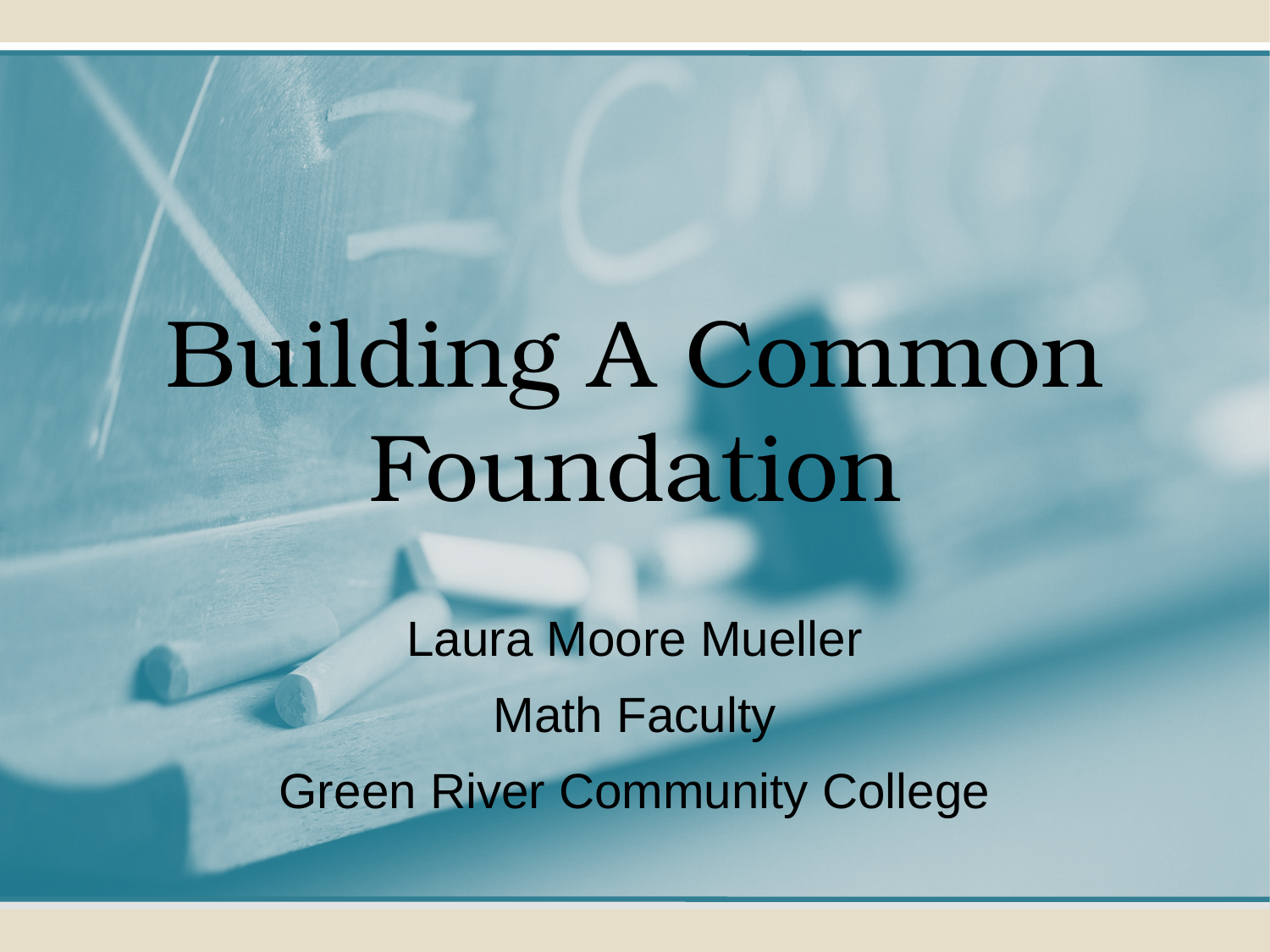

# Building A Common Foundation
Laura Moore Mueller
Math Faculty
Green River Community College